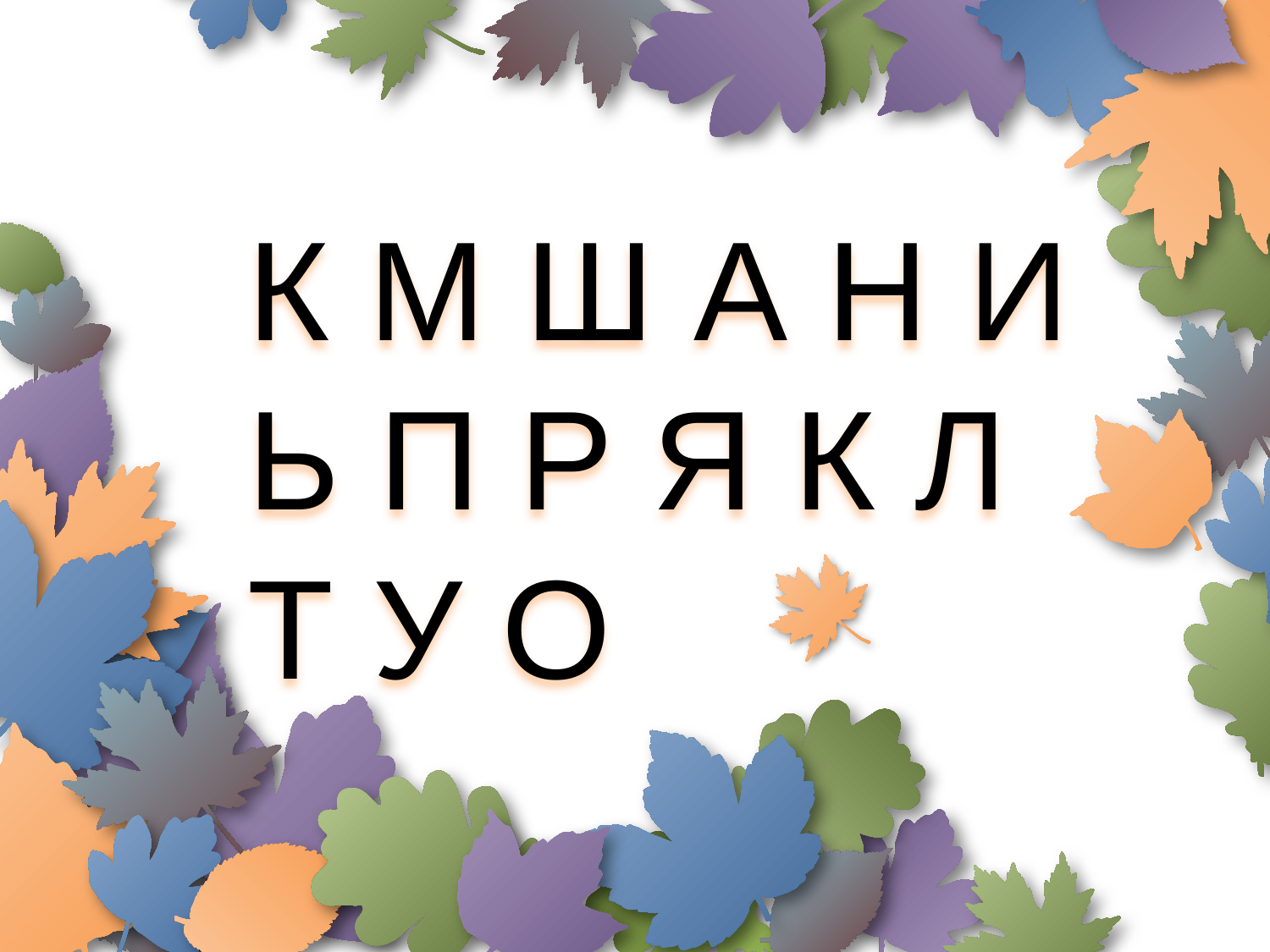

К М Ш А Н И Ь П Р Я К Л Т У О